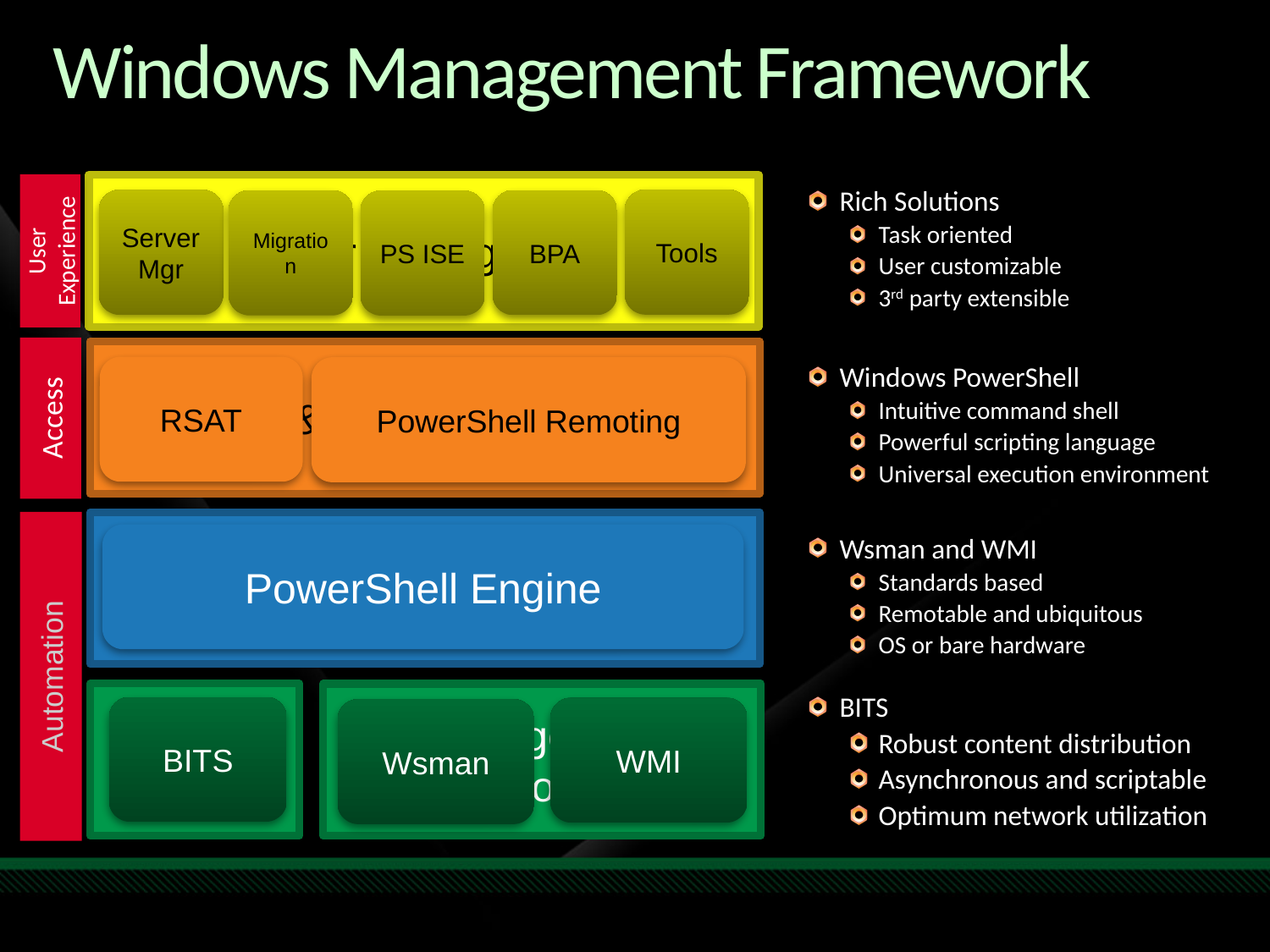

# Windows Management Framework
User Experience
Server Management
Rich Solutions
Task oriented
User customizable
3rd party extensible
Tools
Server Mgr
BPA
Migration
PS ISE
Access
Remote & Multi-Machine Mgmt
RSAT
PowerShell Remoting
Windows PowerShell
Intuitive command shell
Powerful scripting language
Universal execution environment
Automation
Automation Environment
PowerShell Engine
Wsman and WMI
Standards based
Remotable and ubiquitous
OS or bare hardware
Services
Management Protocols
BITS
Robust content distribution
Asynchronous and scriptable
Optimum network utilization
BITS
WMI
Wsman